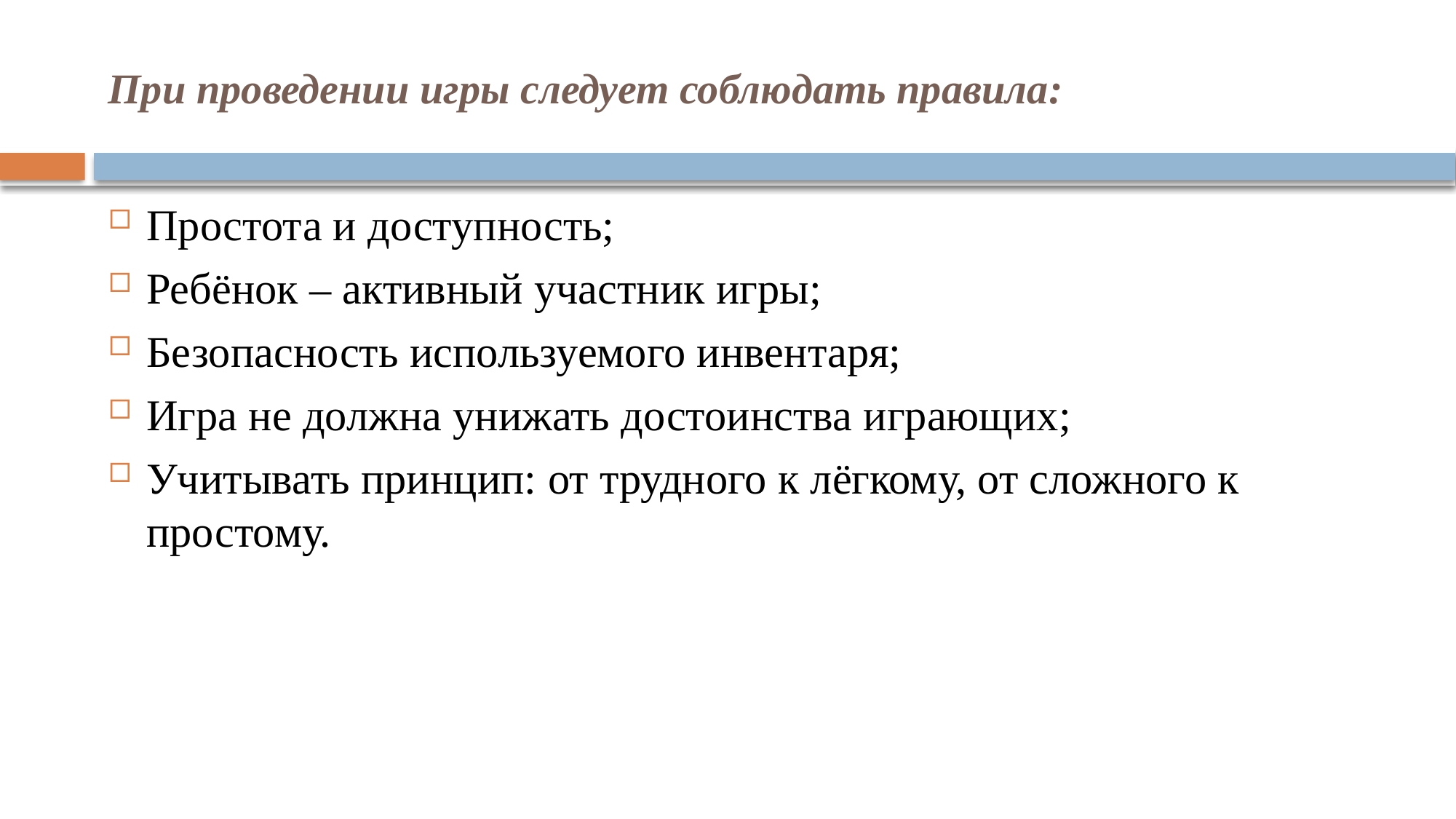

# При проведении игры следует соблюдать правила:
Простота и доступность;
Ребёнок – активный участник игры;
Безопасность используемого инвентаря;
Игра не должна унижать достоинства играющих;
Учитывать принцип: от трудного к лёгкому, от сложного к простому.